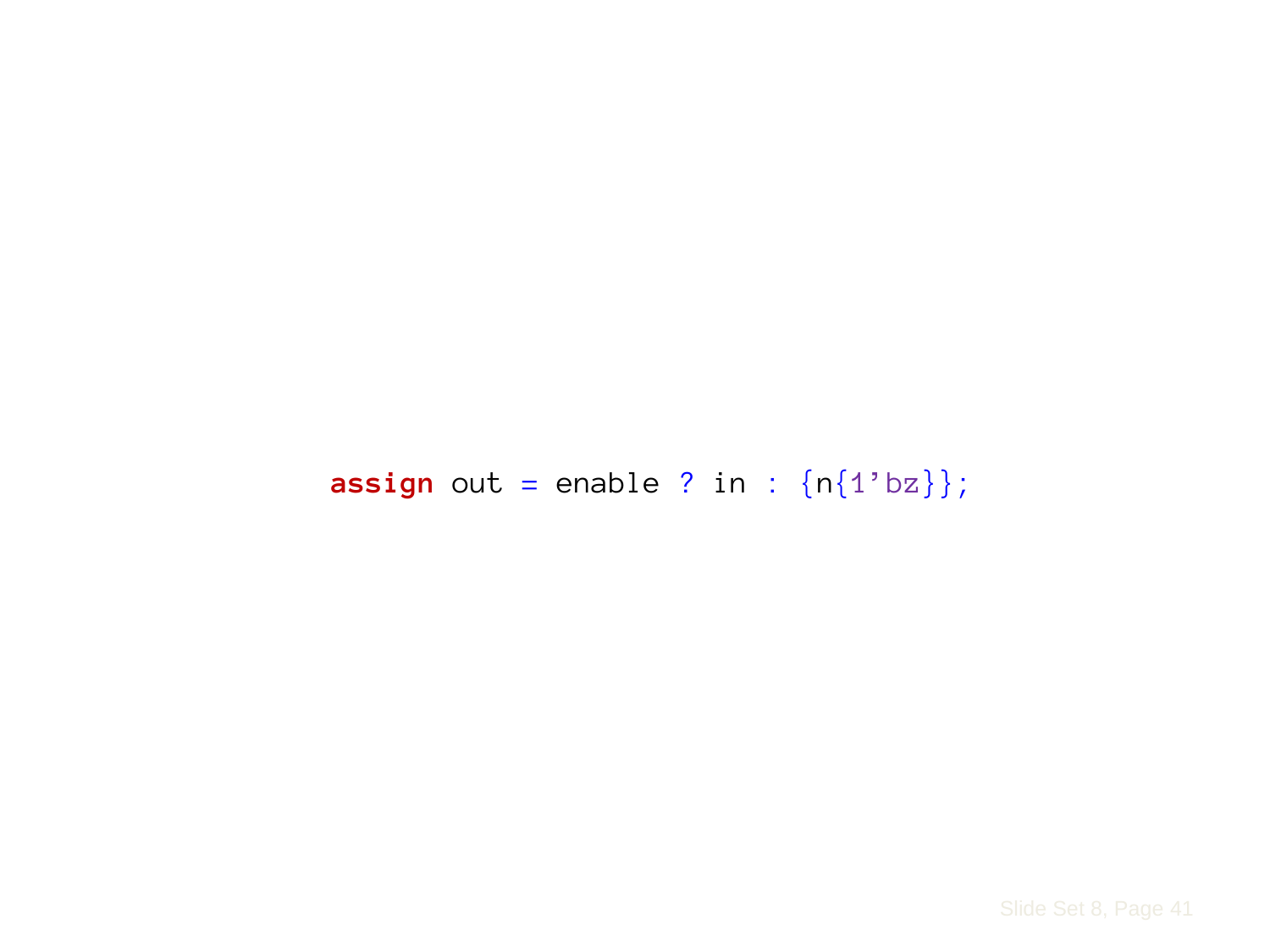

assign out = enable ? in : {n{1’bz}};

Slide Set 8, Page 41